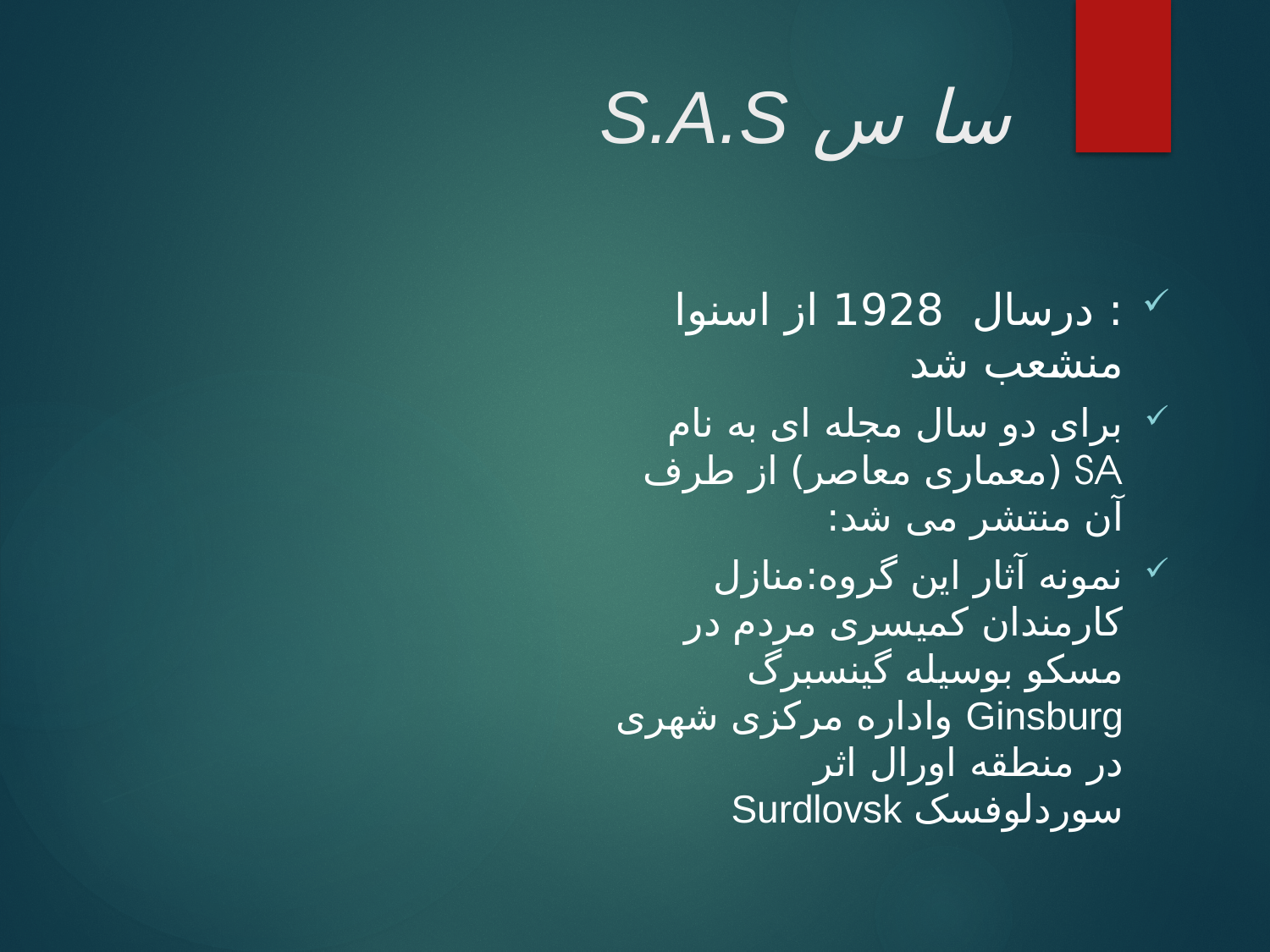

# سا س S.A.S
: درسال  1928 از اسنوا منشعب شد
برای دو سال مجله ای به نام SA (معماری معاصر) از طرف آن منتشر می شد:
نمونه آثار این گروه:منازل کارمندان کمیسری مردم در مسکو بوسیله گینسبرگ Ginsburg واداره مرکزی شهری در منطقه اورال اثر سوردلوفسک Surdlovsk